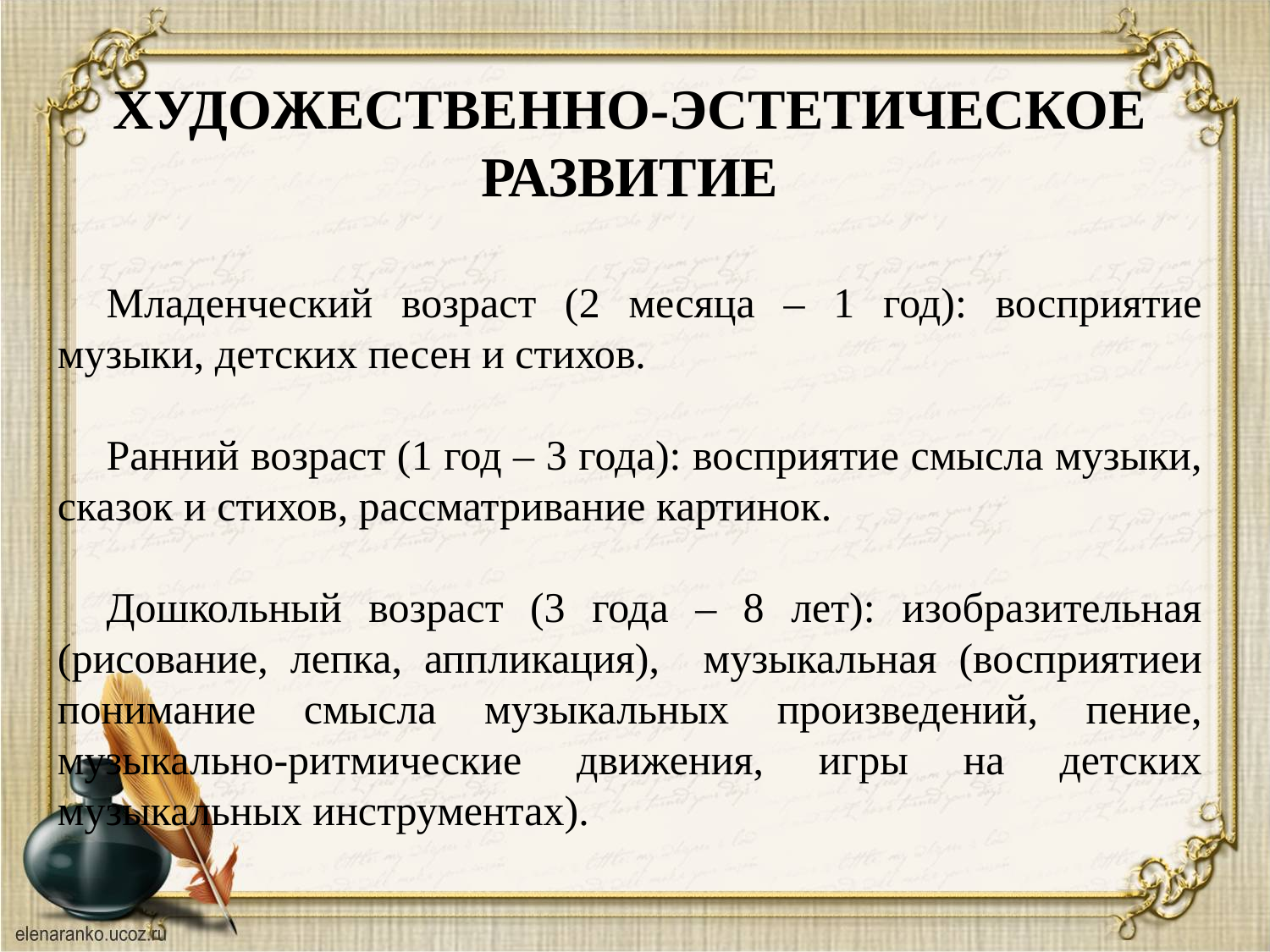

ХУДОЖЕСТВЕННО-ЭСТЕТИЧЕСКОЕ РАЗВИТИЕ

Младенческий возраст (2 месяца – 1 год): восприятие музыки, детских песен и стихов.

Ранний возраст (1 год – 3 года): восприятие смысла музыки, сказок и стихов, рассматривание картинок.

Дошкольный возраст (3 года – 8 лет): изобразительная (рисование, лепка, аппликация),  музыкальная (восприятиеи понимание смысла музыкальных произведений, пение, музыкально-ритмические движения, игры на детских музыкальных инструментах).